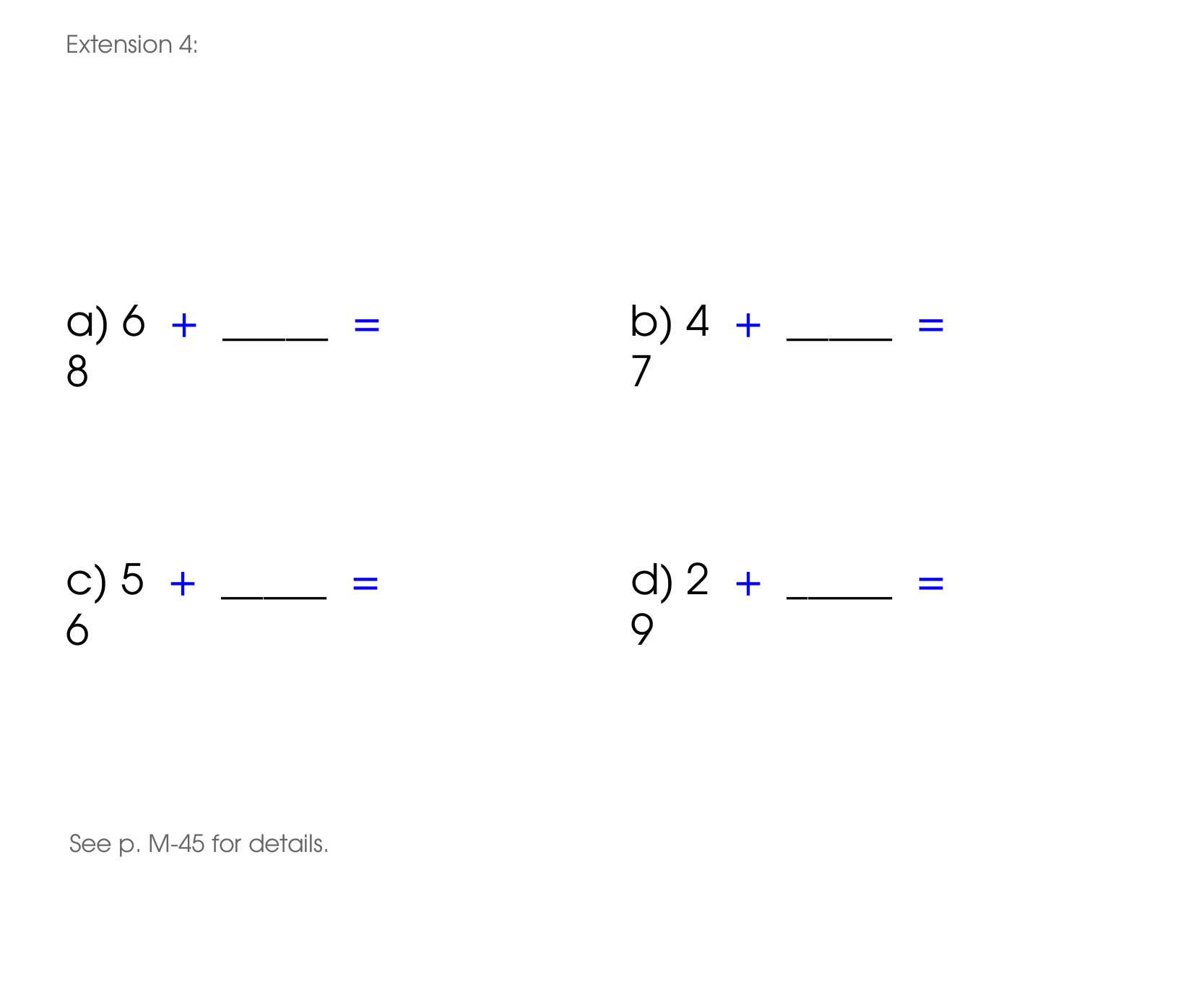

Extension 4:
a) 6  +  _____  =  8
b) 4  +  _____  =  7
c) 5  +  _____  =  6
d) 2  +  _____  =  9
See p. M-45 for details.